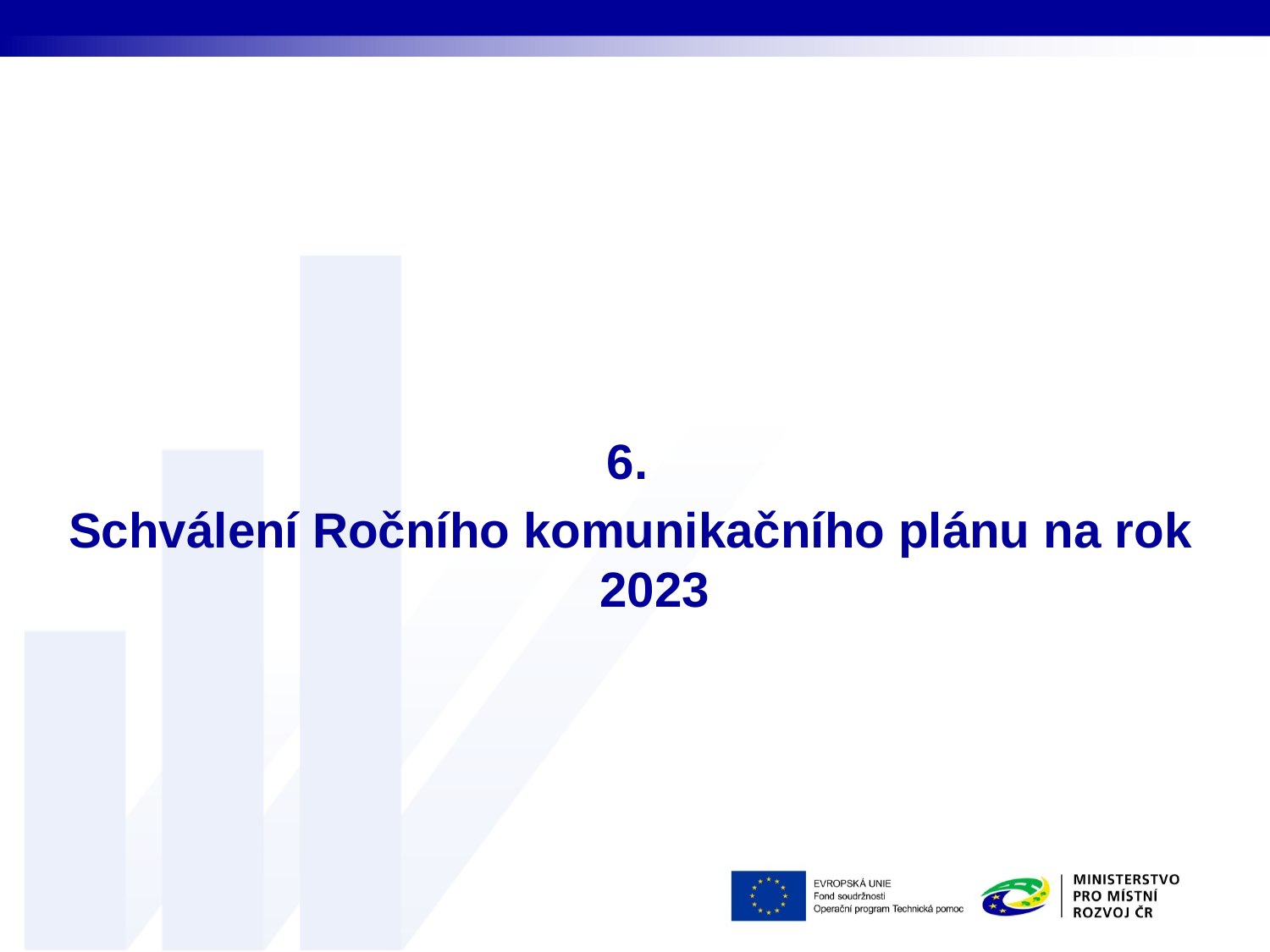

#

6.
Schválení Ročního komunikačního plánu na rok 2023